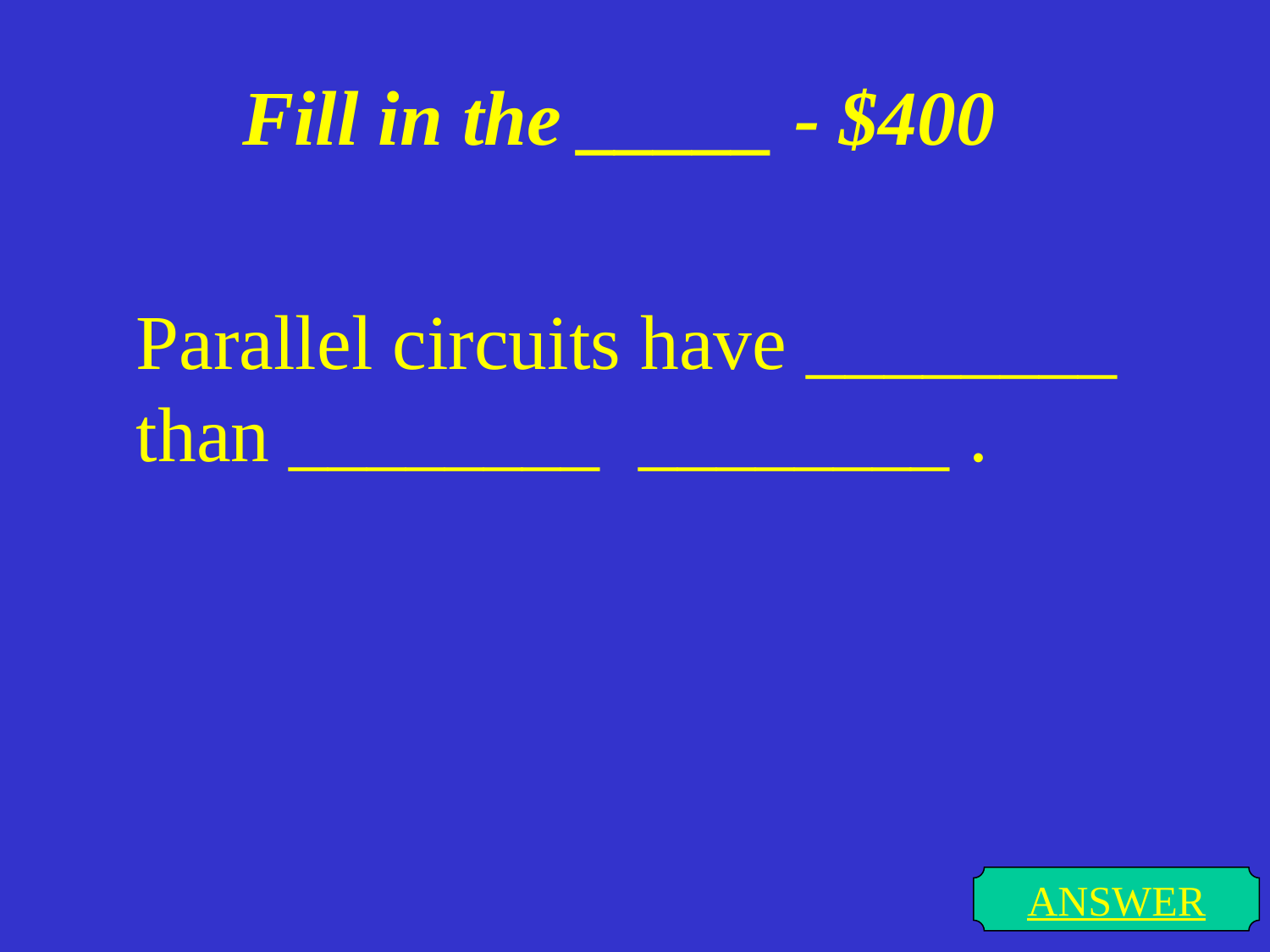

# Fill in the _____ - $400
Parallel circuits have ________ than ________  ________ .

ANSWER